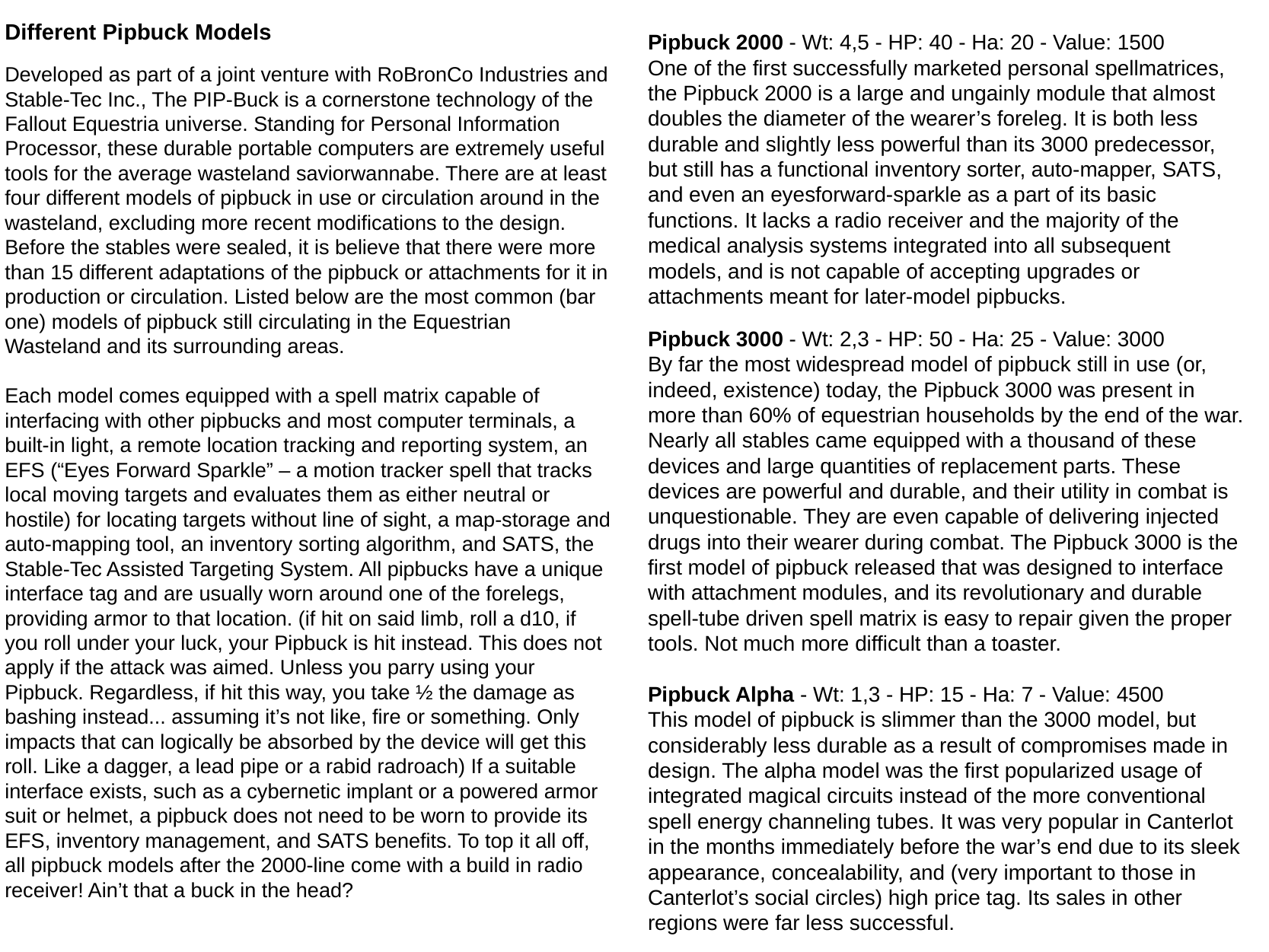

Different Pipbuck Models

Developed as part of a joint venture with RoBronCo Industries and Stable-Tec Inc., The PIP-Buck is a cornerstone technology of the Fallout Equestria universe. Standing for Personal Information
Processor, these durable portable computers are extremely useful tools for the average wasteland saviorwannabe. There are at least four different models of pipbuck in use or circulation around in the wasteland, excluding more recent modifications to the design. Before the stables were sealed, it is believe that there were more than 15 different adaptations of the pipbuck or attachments for it in production or circulation. Listed below are the most common (bar one) models of pipbuck still circulating in the Equestrian Wasteland and its surrounding areas.

Each model comes equipped with a spell matrix capable of interfacing with other pipbucks and most computer terminals, a built-in light, a remote location tracking and reporting system, an EFS (“Eyes Forward Sparkle” – a motion tracker spell that tracks local moving targets and evaluates them as either neutral or hostile) for locating targets without line of sight, a map-storage and auto-mapping tool, an inventory sorting algorithm, and SATS, the Stable-Tec Assisted Targeting System. All pipbucks have a unique interface tag and are usually worn around one of the forelegs, providing armor to that location. (if hit on said limb, roll a d10, if you roll under your luck, your Pipbuck is hit instead. This does not apply if the attack was aimed. Unless you parry using your Pipbuck. Regardless, if hit this way, you take ½ the damage as bashing instead... assuming it’s not like, fire or something. Only impacts that can logically be absorbed by the device will get this roll. Like a dagger, a lead pipe or a rabid radroach) If a suitable interface exists, such as a cybernetic implant or a powered armor suit or helmet, a pipbuck does not need to be worn to provide its EFS, inventory management, and SATS benefits. To top it all off, all pipbuck models after the 2000-line come with a build in radio receiver! Ain’t that a buck in the head?

Pipbuck 2000 - Wt: 4,5 - HP: 40 - Ha: 20 - Value: 1500
One of the first successfully marketed personal spellmatrices, the Pipbuck 2000 is a large and ungainly module that almost doubles the diameter of the wearer’s foreleg. It is both less durable and slightly less powerful than its 3000 predecessor, but still has a functional inventory sorter, auto-mapper, SATS, and even an eyesforward-sparkle as a part of its basic functions. It lacks a radio receiver and the majority of the medical analysis systems integrated into all subsequent models, and is not capable of accepting upgrades or attachments meant for later-model pipbucks.

Pipbuck 3000 - Wt: 2,3 - HP: 50 - Ha: 25 - Value: 3000
By far the most widespread model of pipbuck still in use (or, indeed, existence) today, the Pipbuck 3000 was present in more than 60% of equestrian households by the end of the war. Nearly all stables came equipped with a thousand of these devices and large quantities of replacement parts. These devices are powerful and durable, and their utility in combat is unquestionable. They are even capable of delivering injected drugs into their wearer during combat. The Pipbuck 3000 is the first model of pipbuck released that was designed to interface with attachment modules, and its revolutionary and durable spell-tube driven spell matrix is easy to repair given the proper tools. Not much more difficult than a toaster.

Pipbuck Alpha - Wt: 1,3 - HP: 15 - Ha: 7 - Value: 4500
This model of pipbuck is slimmer than the 3000 model, but considerably less durable as a result of compromises made in design. The alpha model was the first popularized usage of integrated magical circuits instead of the more conventional spell energy channeling tubes. It was very popular in Canterlot in the months immediately before the war’s end due to its sleek appearance, concealability, and (very important to those in Canterlot’s social circles) high price tag. Its sales in other regions were far less successful.